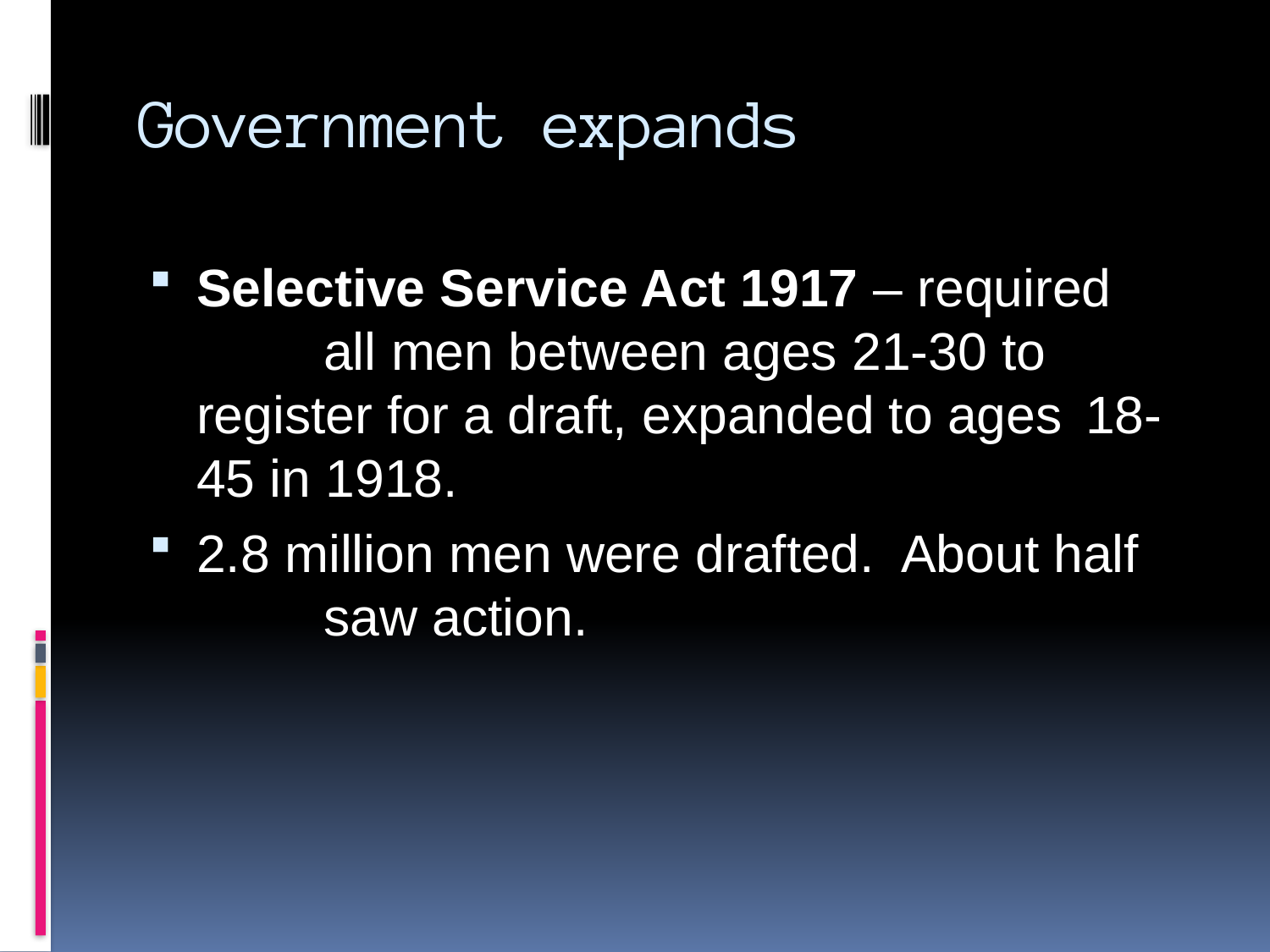

# Government expands
Selective Service Act 1917 – required 	all men between ages 21-30 to 	register for a draft, expanded to ages 	18-45 in 1918.
2.8 million men were drafted.  About half 	saw action.